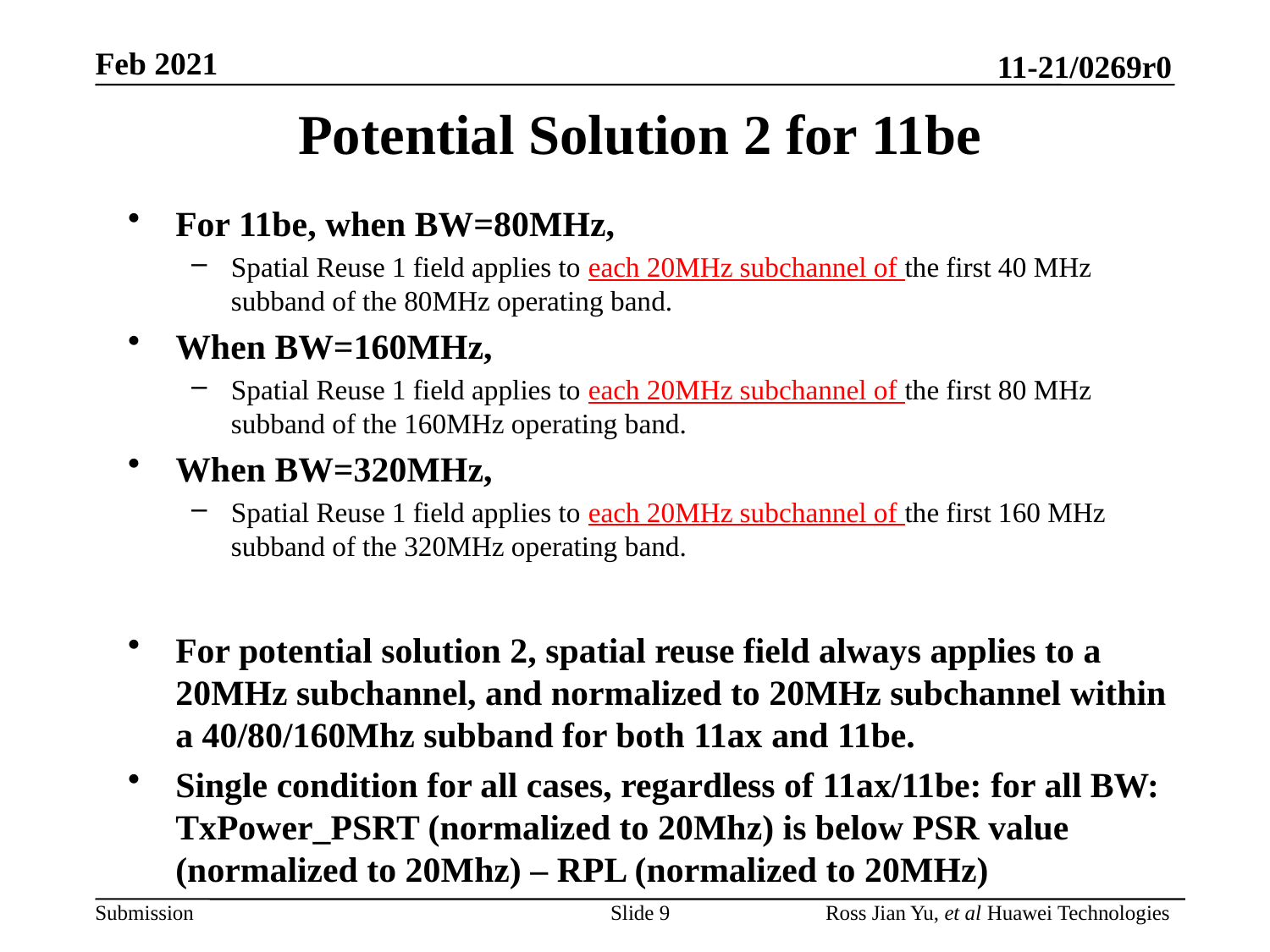

# Potential Solution 2 for 11be
For 11be, when BW=80MHz,
Spatial Reuse 1 field applies to each 20MHz subchannel of the first 40 MHz subband of the 80MHz operating band.
When BW=160MHz,
Spatial Reuse 1 field applies to each 20MHz subchannel of the first 80 MHz subband of the 160MHz operating band.
When BW=320MHz,
Spatial Reuse 1 field applies to each 20MHz subchannel of the first 160 MHz subband of the 320MHz operating band.

For potential solution 2, spatial reuse field always applies to a 20MHz subchannel, and normalized to 20MHz subchannel within a 40/80/160Mhz subband for both 11ax and 11be.
Single condition for all cases, regardless of 11ax/11be: for all BW: TxPower_PSRT (normalized to 20Mhz) is below PSR value (normalized to 20Mhz) – RPL (normalized to 20MHz)

Slide 9